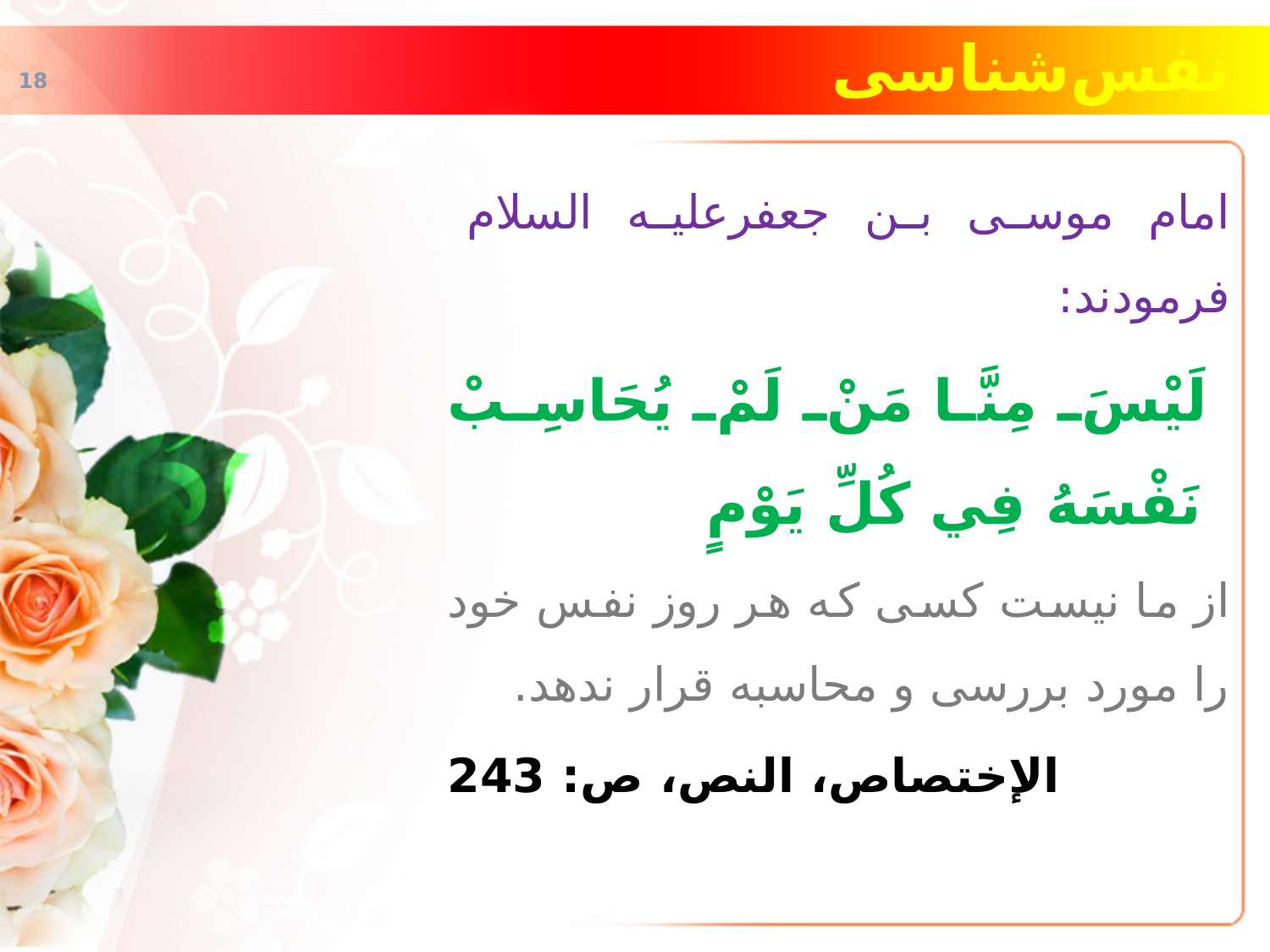

# نفس‌شناسی
امام موسی بن جعفرعلیه ‌السلام فرمودند:
لَيْسَ مِنَّا مَنْ لَمْ يُحَاسِبْ‏ نَفْسَهُ‏ فِي كُلِّ يَوْمٍ
از ما نیست کسی که هر روز نفس خود را مورد بررسی و محاسبه قرار ندهد.
الإختصاص، النص، ص: 243